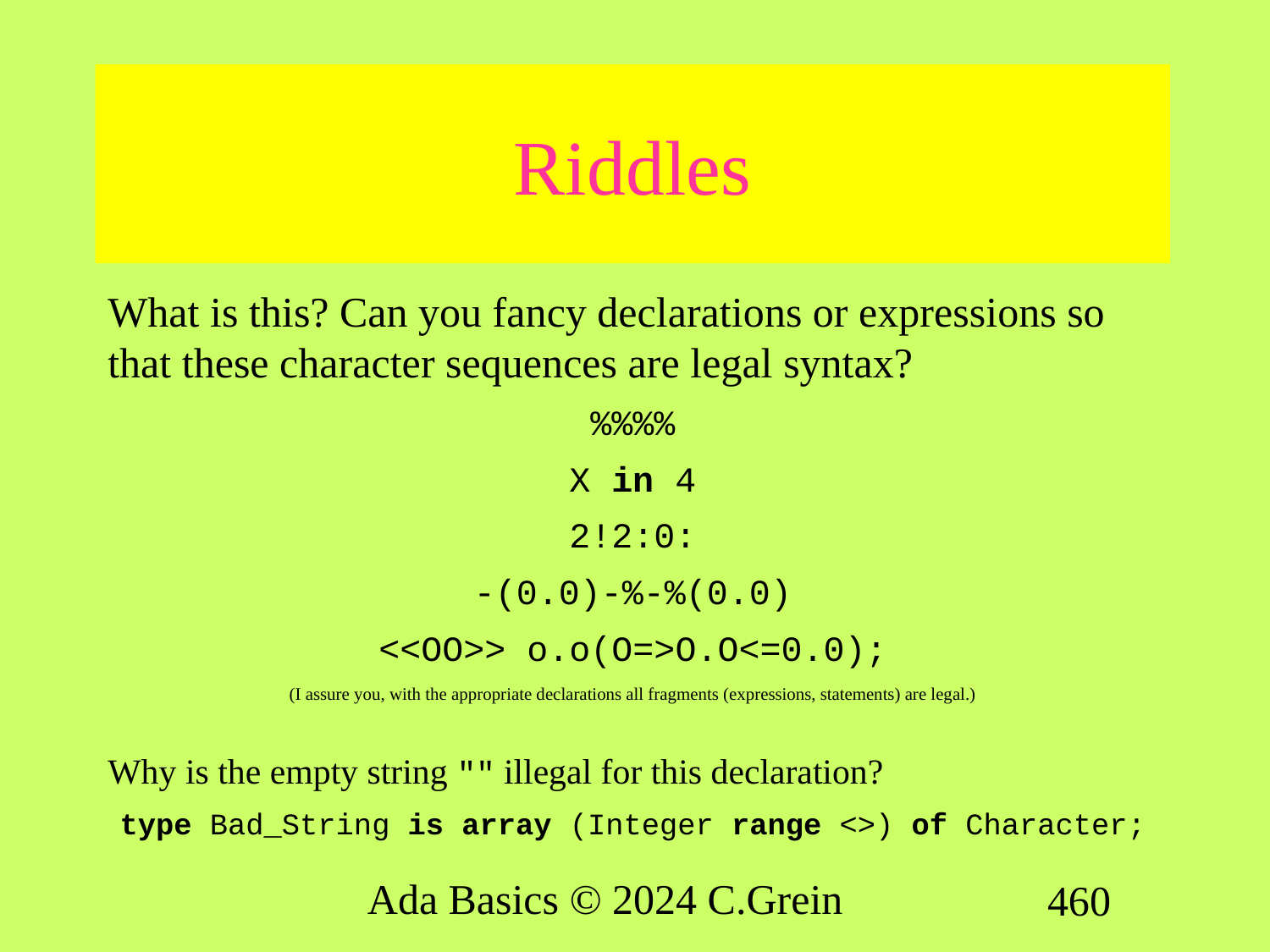

# Riddles
What is this? Can you fancy declarations or expressions so that these character sequences are legal syntax?
%%%%
X in 4
2!2:0:
-(0.0)-%-%(0.0)
<<OO>> o.o(O=>O.O<=0.0);
(I assure you, with the appropriate declarations all fragments (expressions, statements) are legal.)

Why is the empty string "" illegal for this declaration?
type Bad_String is array (Integer range <>) of Character;
Ada Basics © 2024 C.Grein
460